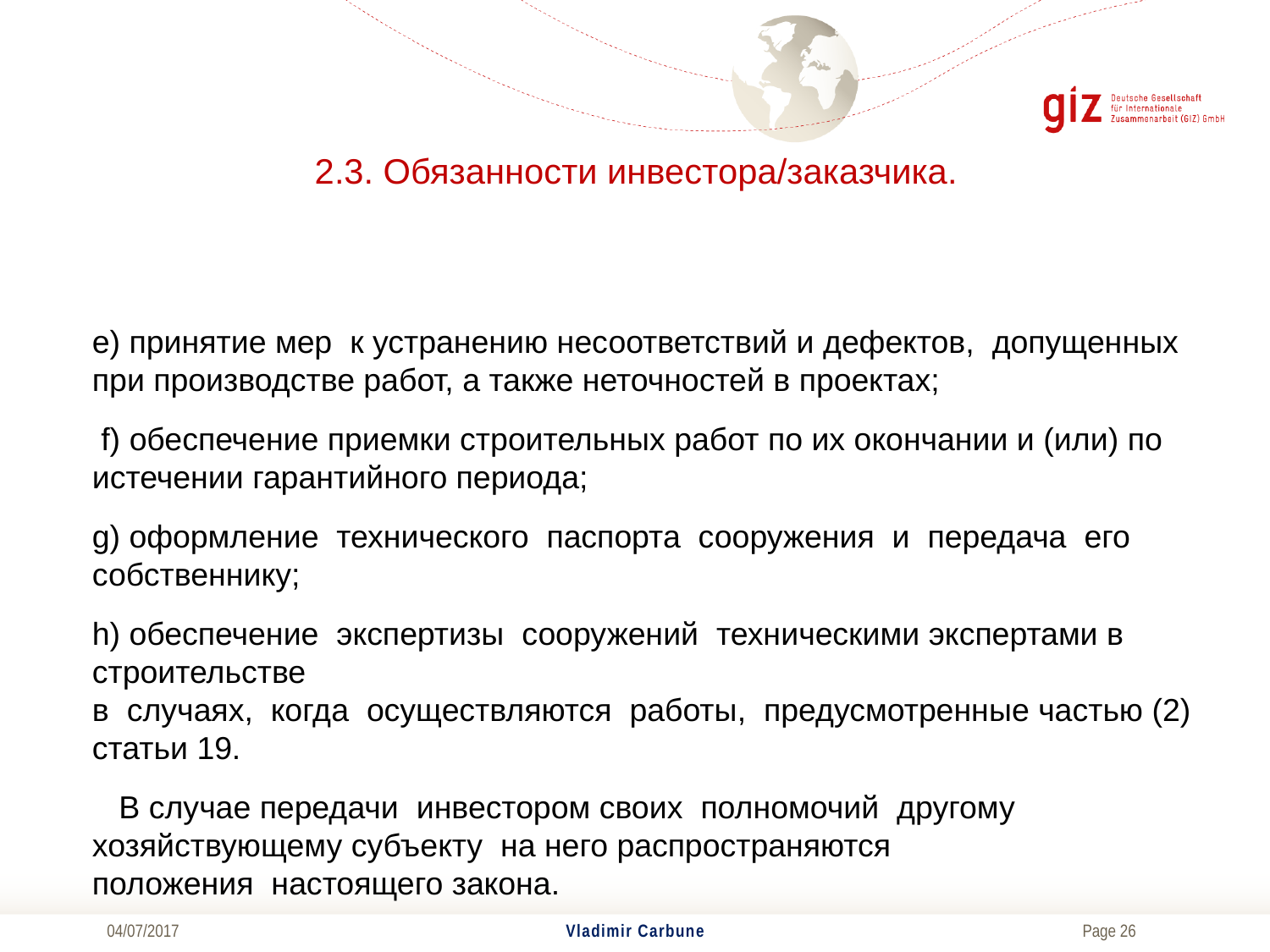

# 2.3. Обязанности инвестора/заказчика.

е) принятие мер  к устранению несоответствий и дефектов,  допущенных при производстве работ, а также неточностей в проектах;
 f) обеспечение приемки строительных работ по их окончании и (или) по истечении гарантийного периода;
g) оформление  технического  паспорта  сооружения  и  передача  его собственнику;
h) обеспечение  экспертизы  сооружений  техническими экспертами в строительстве  в  случаях,  когда  осуществляются  работы,  предусмотренные частью (2) статьи 19.
   В случае передачи  инвестором своих  полномочий  другому хозяйствующему субъекту  на него распространяются положения  настоящего закона.

04/07/2017
Vladimir Carbune